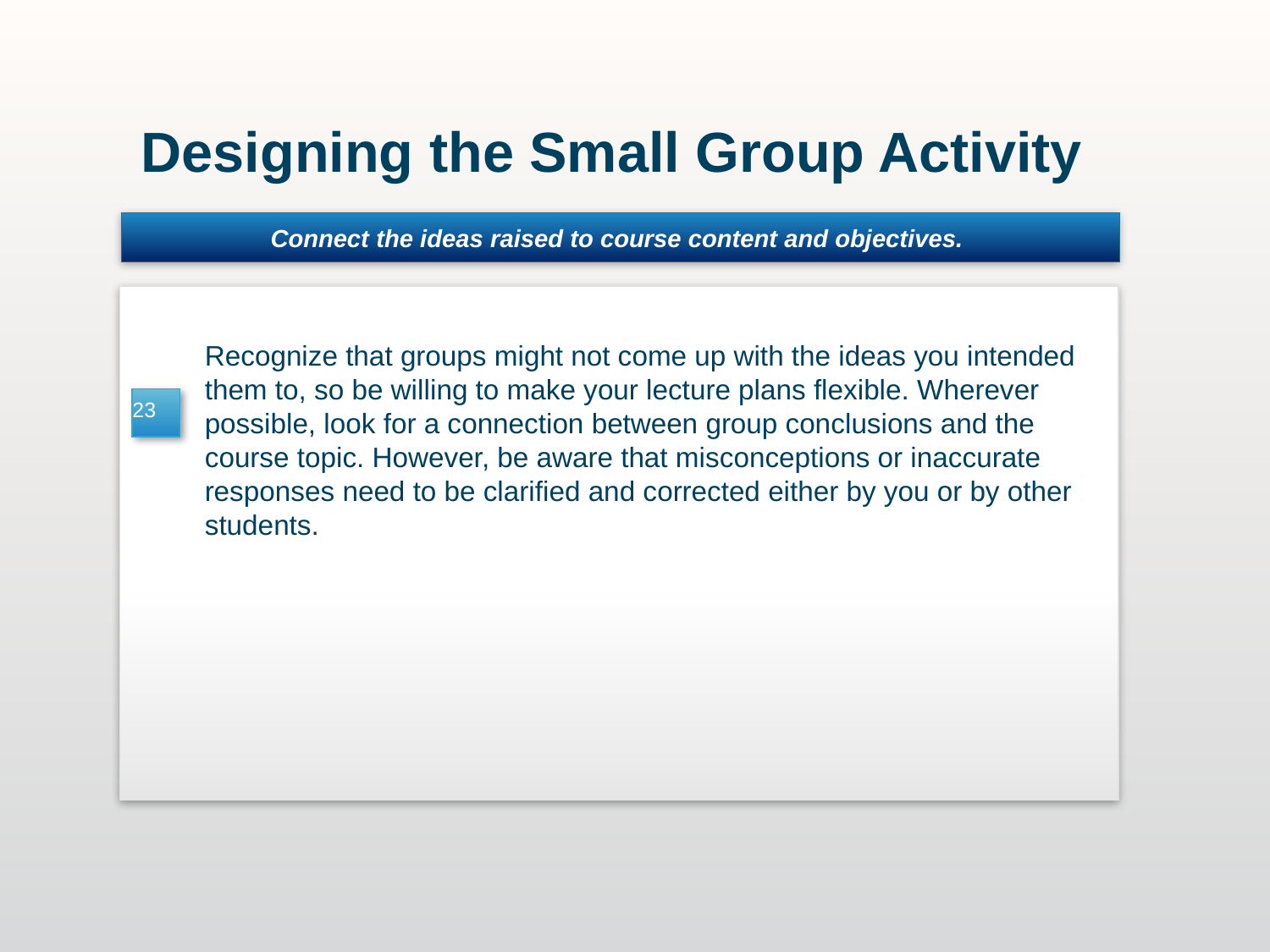

Designing the Small Group Activity
Connect the ideas raised to course content and objectives.

Templates
Recognize that groups might not come up with the ideas you intended them to, so be willing to make your lecture plans flexible. Wherever possible, look for a connection between group conclusions and the course topic. However, be aware that misconceptions or inaccurate responses need to be clarified and corrected either by you or by other students.

23